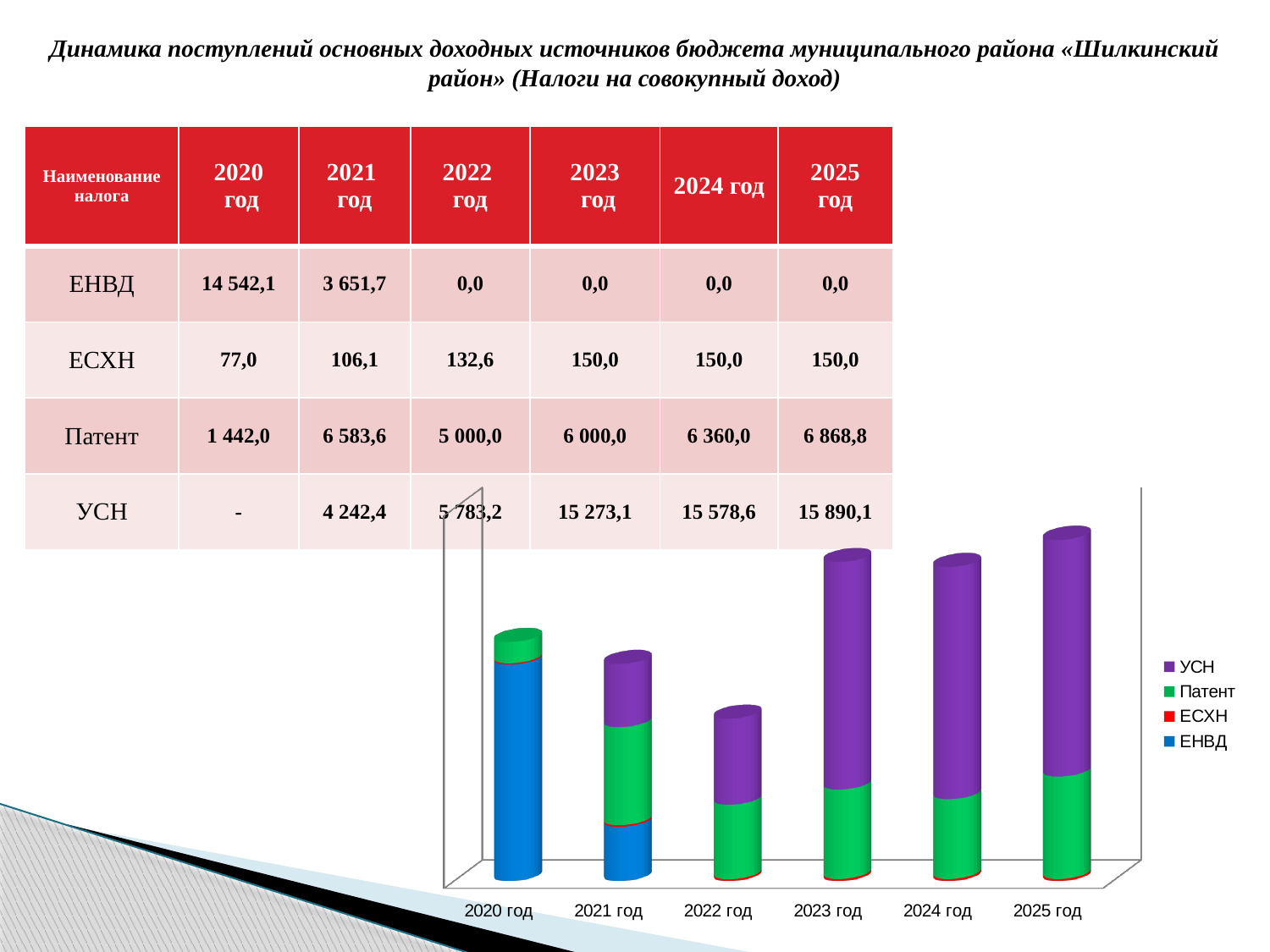

Динамика поступлений основных доходных источников бюджета муниципального района «Шилкинский район» (Налоги на совокупный доход)
| Наименование налога | 2020 год | 2021 год | 2022 год | 2023 год | 2024 год | 2025 год |
| --- | --- | --- | --- | --- | --- | --- |
| ЕНВД | 14 542,1 | 3 651,7 | 0,0 | 0,0 | 0,0 | 0,0 |
| ЕСХН | 77,0 | 106,1 | 132,6 | 150,0 | 150,0 | 150,0 |
| Патент | 1 442,0 | 6 583,6 | 5 000,0 | 6 000,0 | 6 360,0 | 6 868,8 |
| УСН | - | 4 242,4 | 5 783,2 | 15 273,1 | 15 578,6 | 15 890,1 |

[unsupported chart]